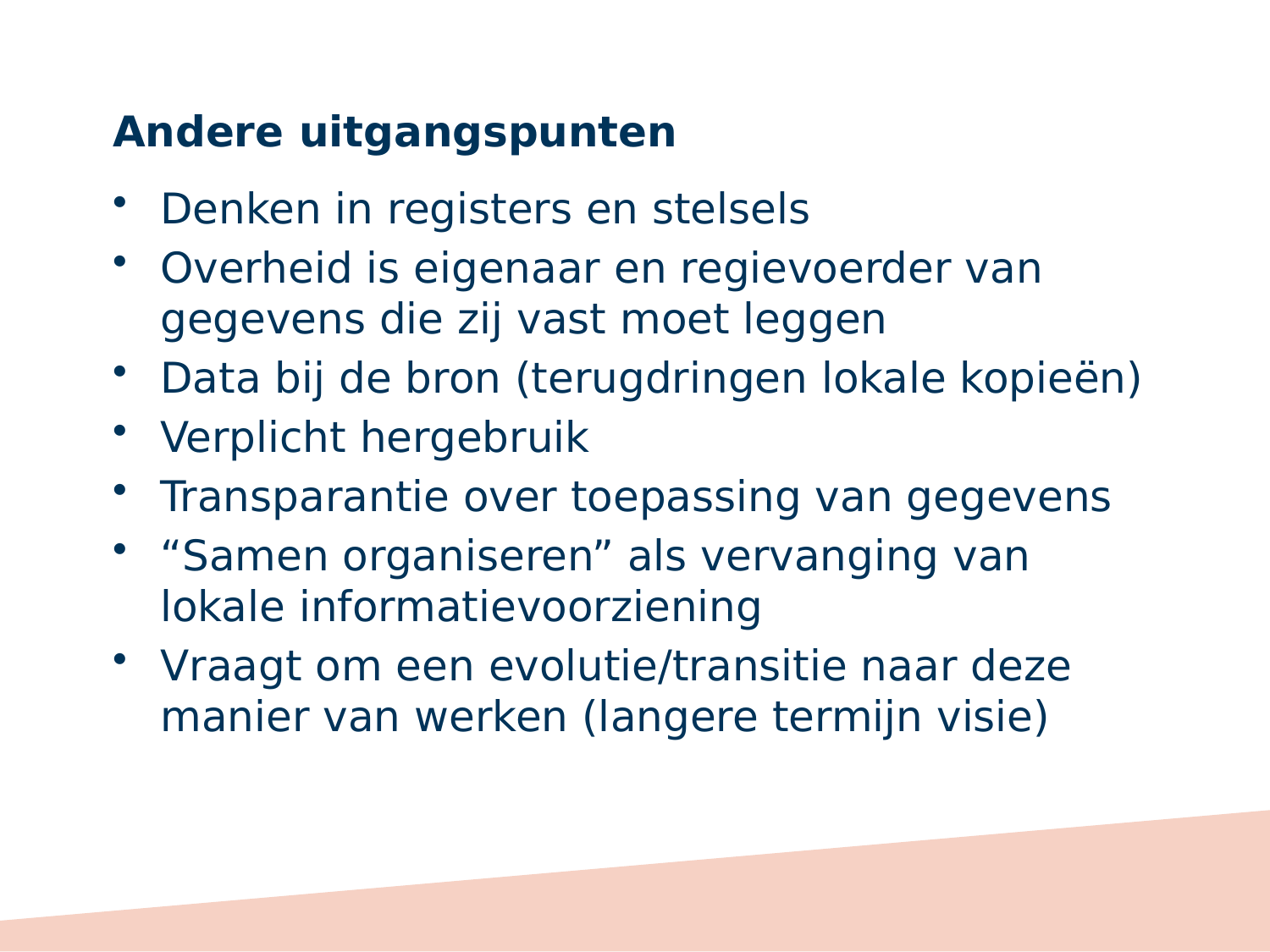

# Andere uitgangspunten
Denken in registers en stelsels
Overheid is eigenaar en regievoerder van gegevens die zij vast moet leggen
Data bij de bron (terugdringen lokale kopieën)
Verplicht hergebruik
Transparantie over toepassing van gegevens
“Samen organiseren” als vervanging van lokale informatievoorziening
Vraagt om een evolutie/transitie naar deze manier van werken (langere termijn visie)